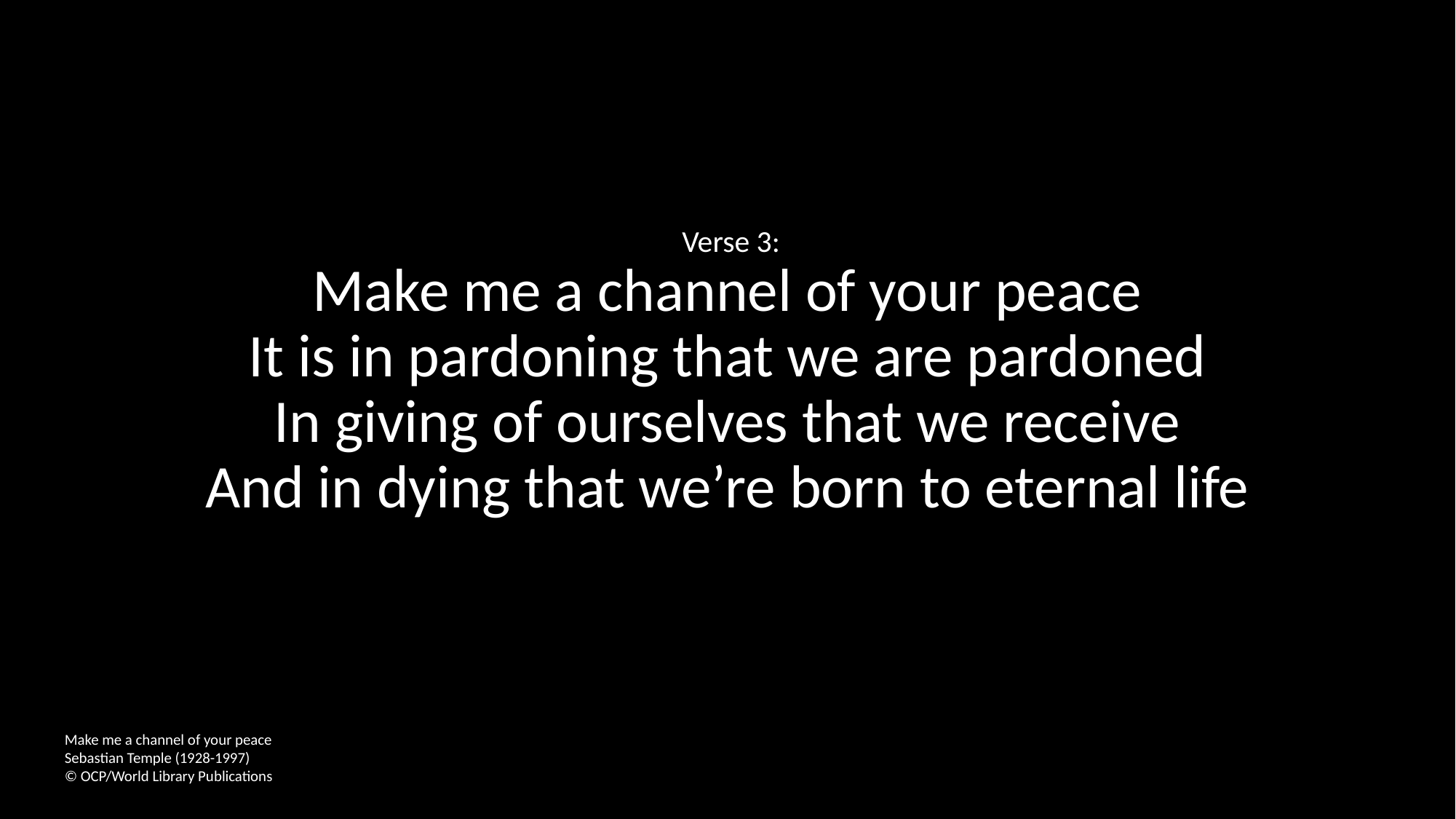

Verse 3:
Make me a channel of your peace
It is in pardoning that we are pardoned
In giving of ourselves that we receive
And in dying that we’re born to eternal life

Make me a channel of your peace
Sebastian Temple (1928-1997)
© OCP/World Library Publications